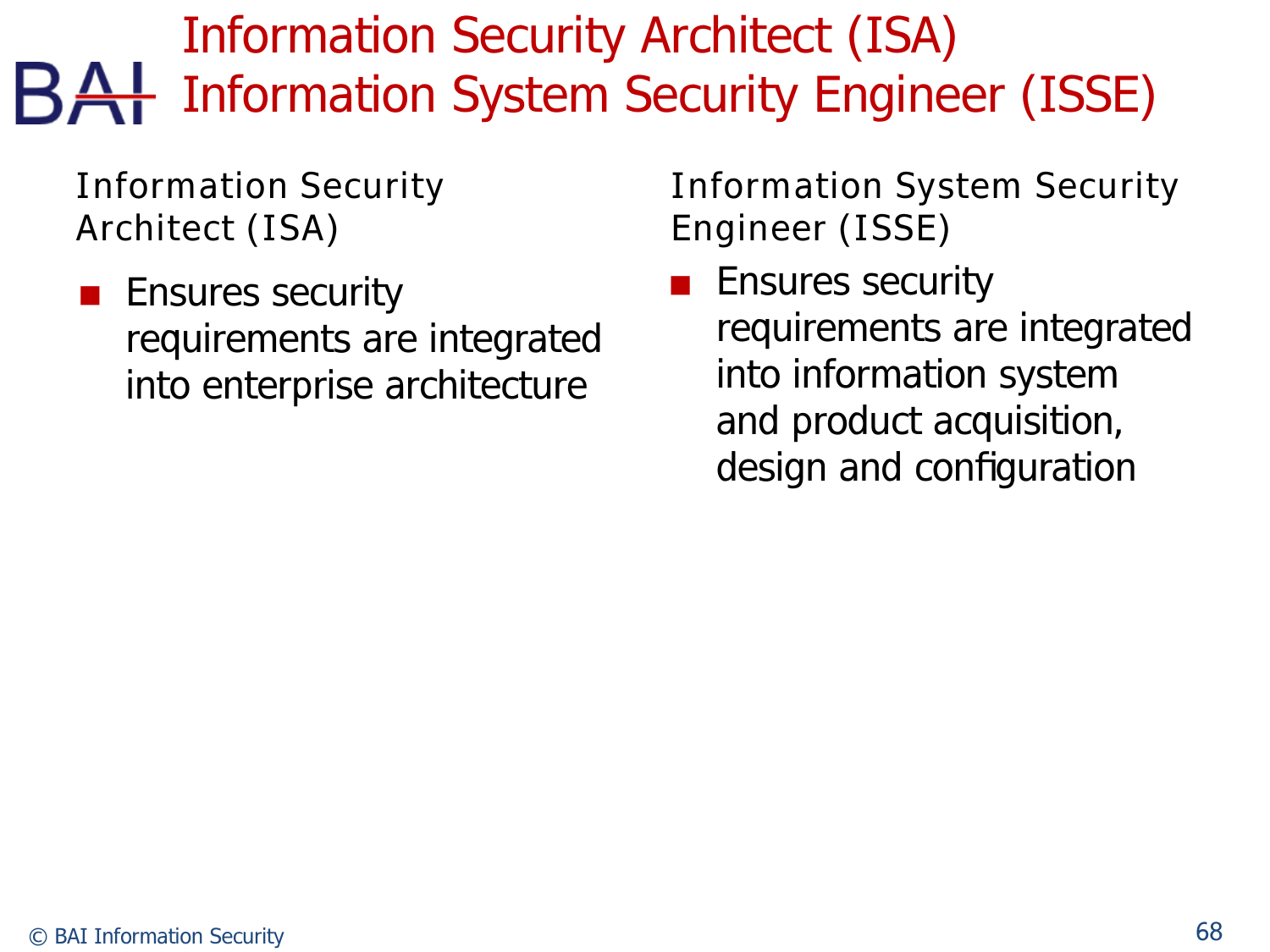

# Information Security Architect (ISA) Information System Security Engineer (ISSE)
Information Security Architect (ISA)
Information System Security Engineer (ISSE)
Ensures security requirements are integrated into information system and product acquisition, design and configuration
Ensures security requirements are integrated into enterprise architecture